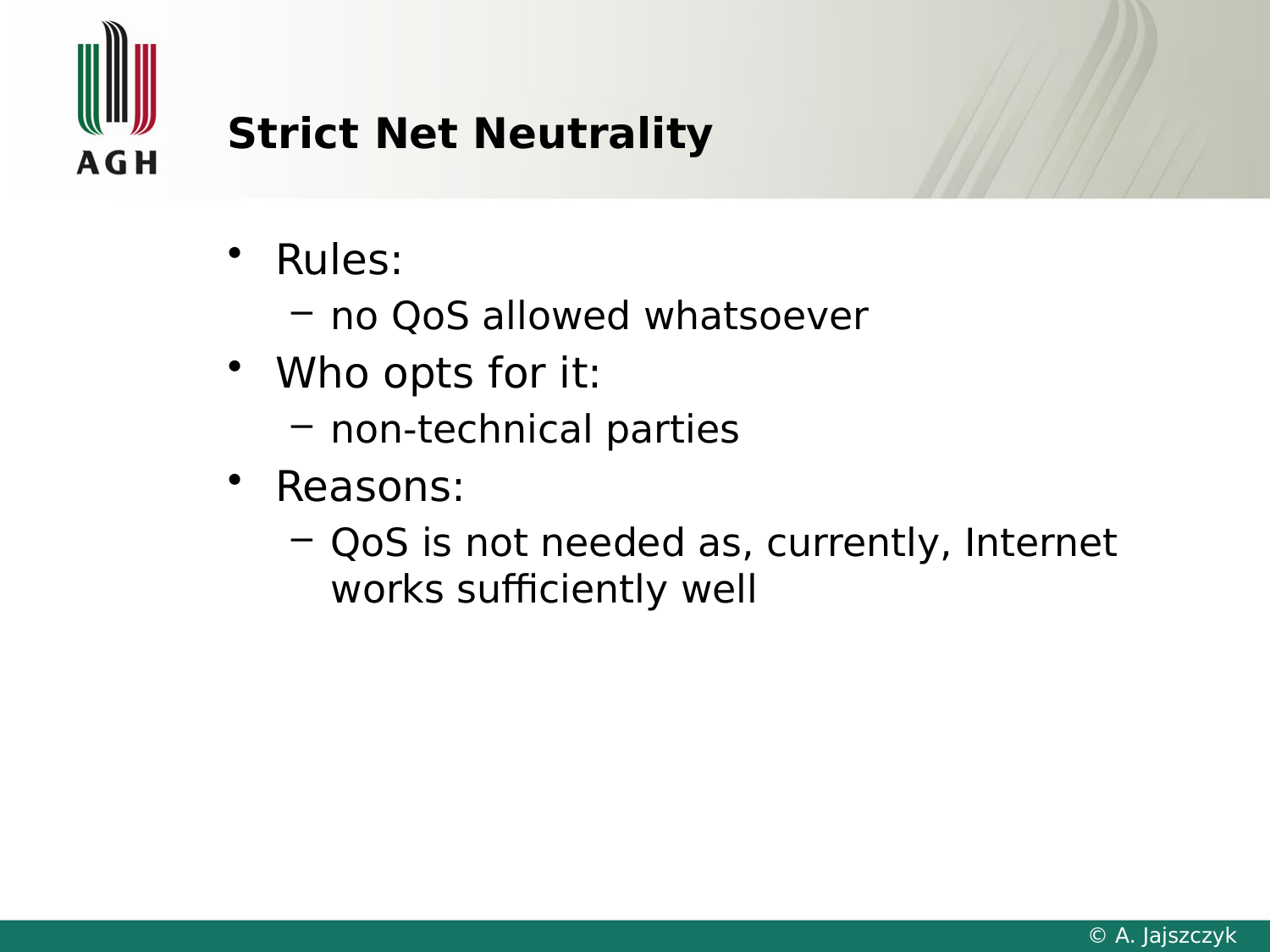

# Strict Net Neutrality
Rules:
no QoS allowed whatsoever
Who opts for it:
non-technical parties
Reasons:
QoS is not needed as, currently, Internet works sufficiently well